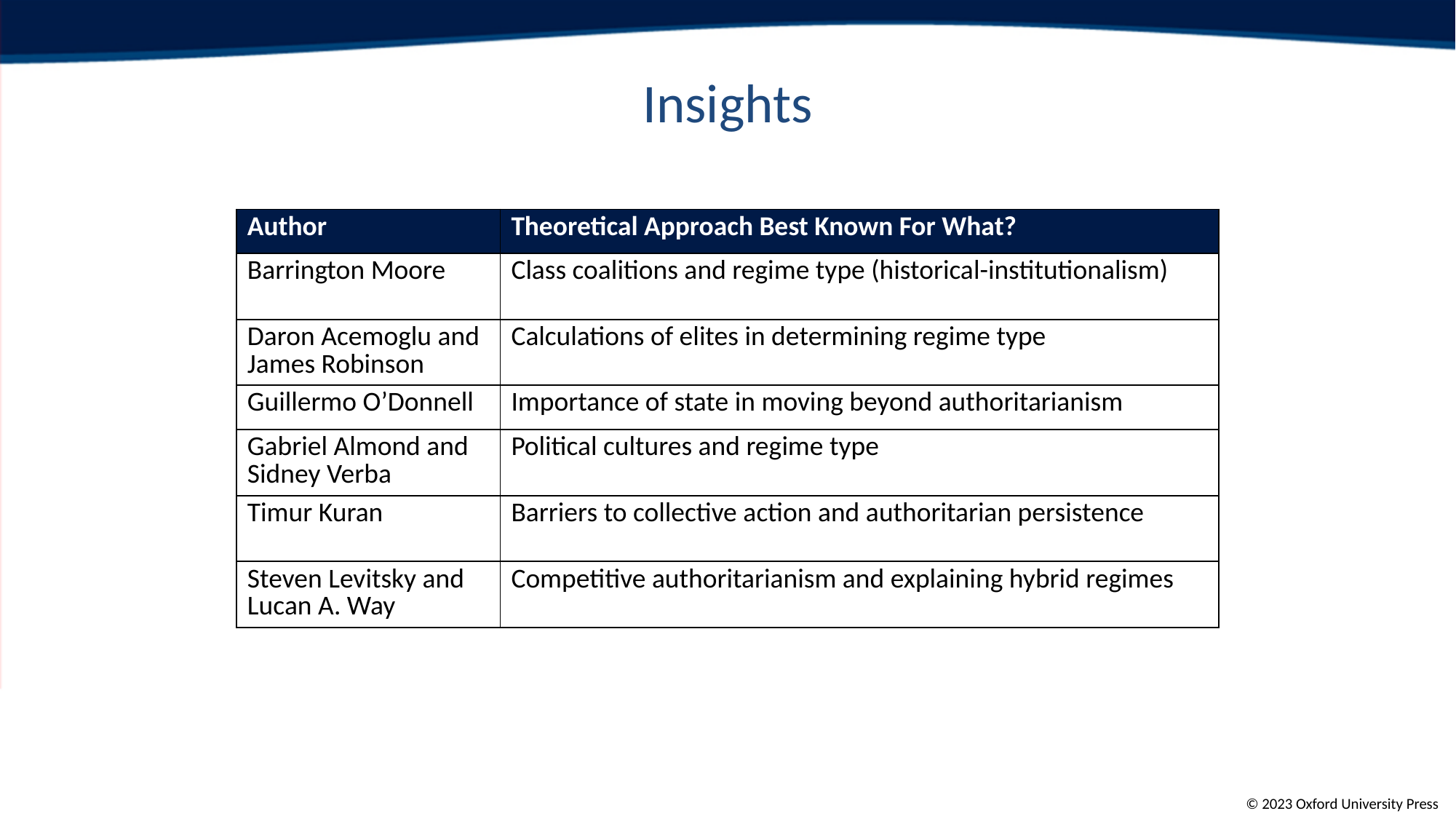

# Insights
| Author | Theoretical Approach Best Known For What? |
| --- | --- |
| Barrington Moore | Class coalitions and regime type (historical-institutionalism) |
| Daron Acemoglu and James Robinson | Calculations of elites in determining regime type |
| Guillermo O’Donnell | Importance of state in moving beyond authoritarianism |
| Gabriel Almond and Sidney Verba | Political cultures and regime type |
| Timur Kuran | Barriers to collective action and authoritarian persistence |
| Steven Levitsky and Lucan A. Way | Competitive authoritarianism and explaining hybrid regimes |